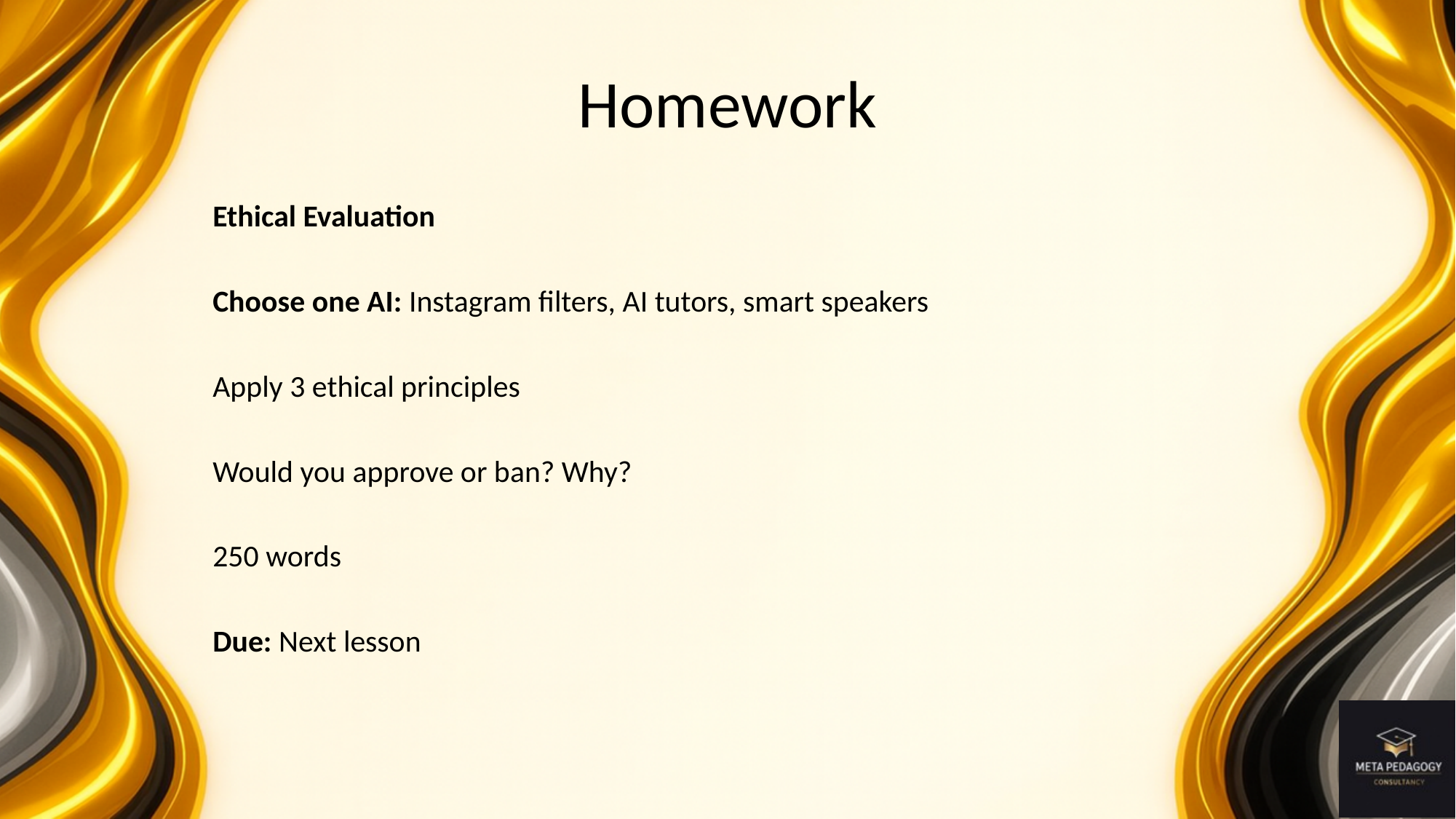

# Homework
Ethical Evaluation

Choose one AI: Instagram filters, AI tutors, smart speakers

Apply 3 ethical principles

Would you approve or ban? Why?

250 words

Due: Next lesson